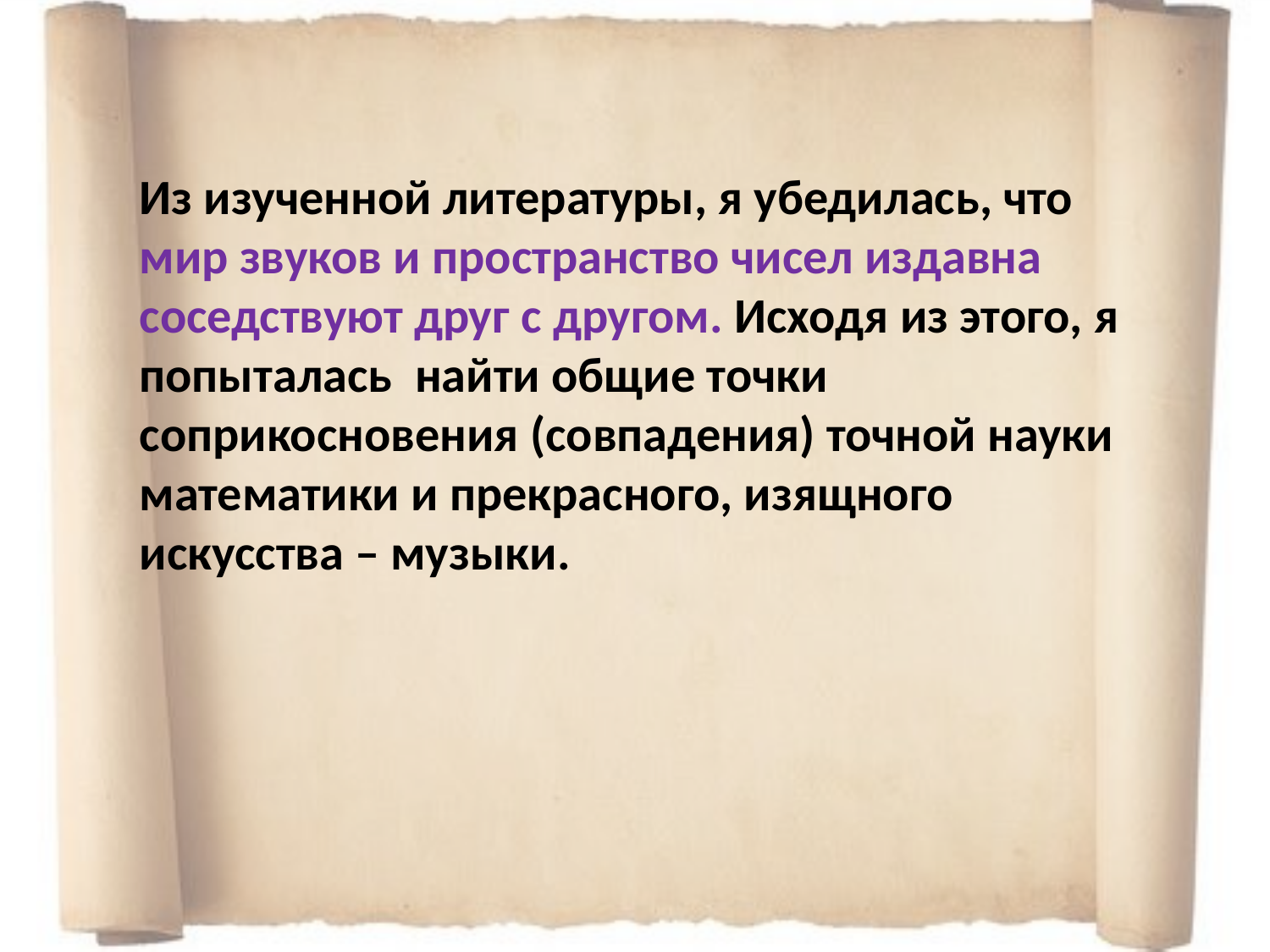

Из изученной литературы, я убедилась, что мир звуков и пространство чисел издавна соседствуют друг с другом. Исходя из этого, я попыталась  найти общие точки соприкосновения (совпадения) точной науки математики и прекрасного, изящного искусства – музыки.